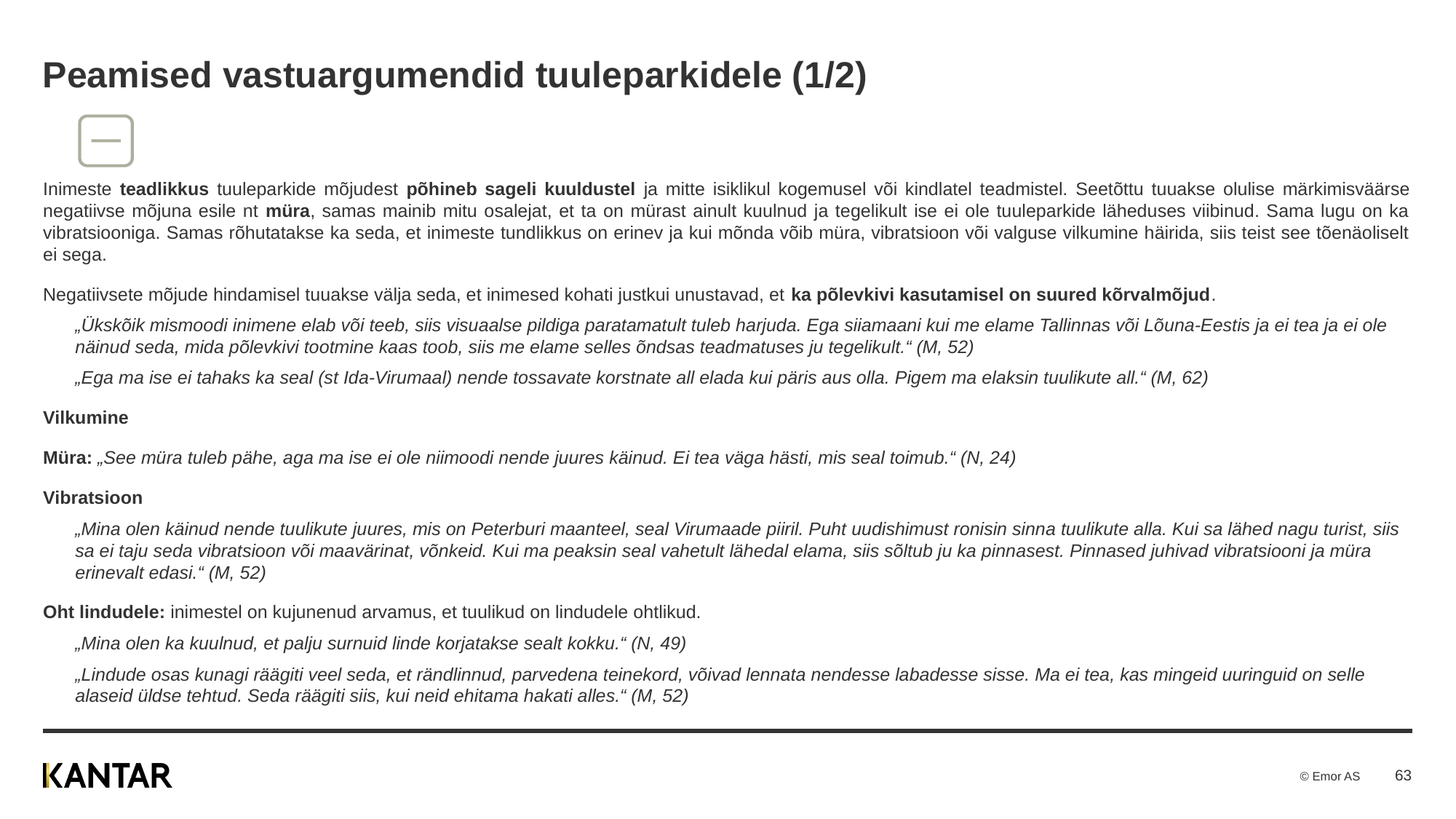

# Peamised vastuargumendid tuuleparkidele (1/2)

Inimeste teadlikkus tuuleparkide mõjudest põhineb sageli kuuldustel ja mitte isiklikul kogemusel või kindlatel teadmistel. Seetõttu tuuakse olulise märkimisväärse negatiivse mõjuna esile nt müra, samas mainib mitu osalejat, et ta on mürast ainult kuulnud ja tegelikult ise ei ole tuuleparkide läheduses viibinud. Sama lugu on ka vibratsiooniga. Samas rõhutatakse ka seda, et inimeste tundlikkus on erinev ja kui mõnda võib müra, vibratsioon või valguse vilkumine häirida, siis teist see tõenäoliselt ei sega.
Negatiivsete mõjude hindamisel tuuakse välja seda, et inimesed kohati justkui unustavad, et ka põlevkivi kasutamisel on suured kõrvalmõjud.
„Ükskõik mismoodi inimene elab või teeb, siis visuaalse pildiga paratamatult tuleb harjuda. Ega siiamaani kui me elame Tallinnas või Lõuna-Eestis ja ei tea ja ei ole näinud seda, mida põlevkivi tootmine kaas toob, siis me elame selles õndsas teadmatuses ju tegelikult.“ (M, 52)
„Ega ma ise ei tahaks ka seal (st Ida-Virumaal) nende tossavate korstnate all elada kui päris aus olla. Pigem ma elaksin tuulikute all.“ (M, 62)
Vilkumine
Müra: „See müra tuleb pähe, aga ma ise ei ole niimoodi nende juures käinud. Ei tea väga hästi, mis seal toimub.“ (N, 24)
Vibratsioon
„Mina olen käinud nende tuulikute juures, mis on Peterburi maanteel, seal Virumaade piiril. Puht uudishimust ronisin sinna tuulikute alla. Kui sa lähed nagu turist, siis sa ei taju seda vibratsioon või maavärinat, võnkeid. Kui ma peaksin seal vahetult lähedal elama, siis sõltub ju ka pinnasest. Pinnased juhivad vibratsiooni ja müra erinevalt edasi.“ (M, 52)
Oht lindudele: inimestel on kujunenud arvamus, et tuulikud on lindudele ohtlikud.
„Mina olen ka kuulnud, et palju surnuid linde korjatakse sealt kokku.“ (N, 49)
„Lindude osas kunagi räägiti veel seda, et rändlinnud, parvedena teinekord, võivad lennata nendesse labadesse sisse. Ma ei tea, kas mingeid uuringuid on selle alaseid üldse tehtud. Seda räägiti siis, kui neid ehitama hakati alles.“ (M, 52)
63